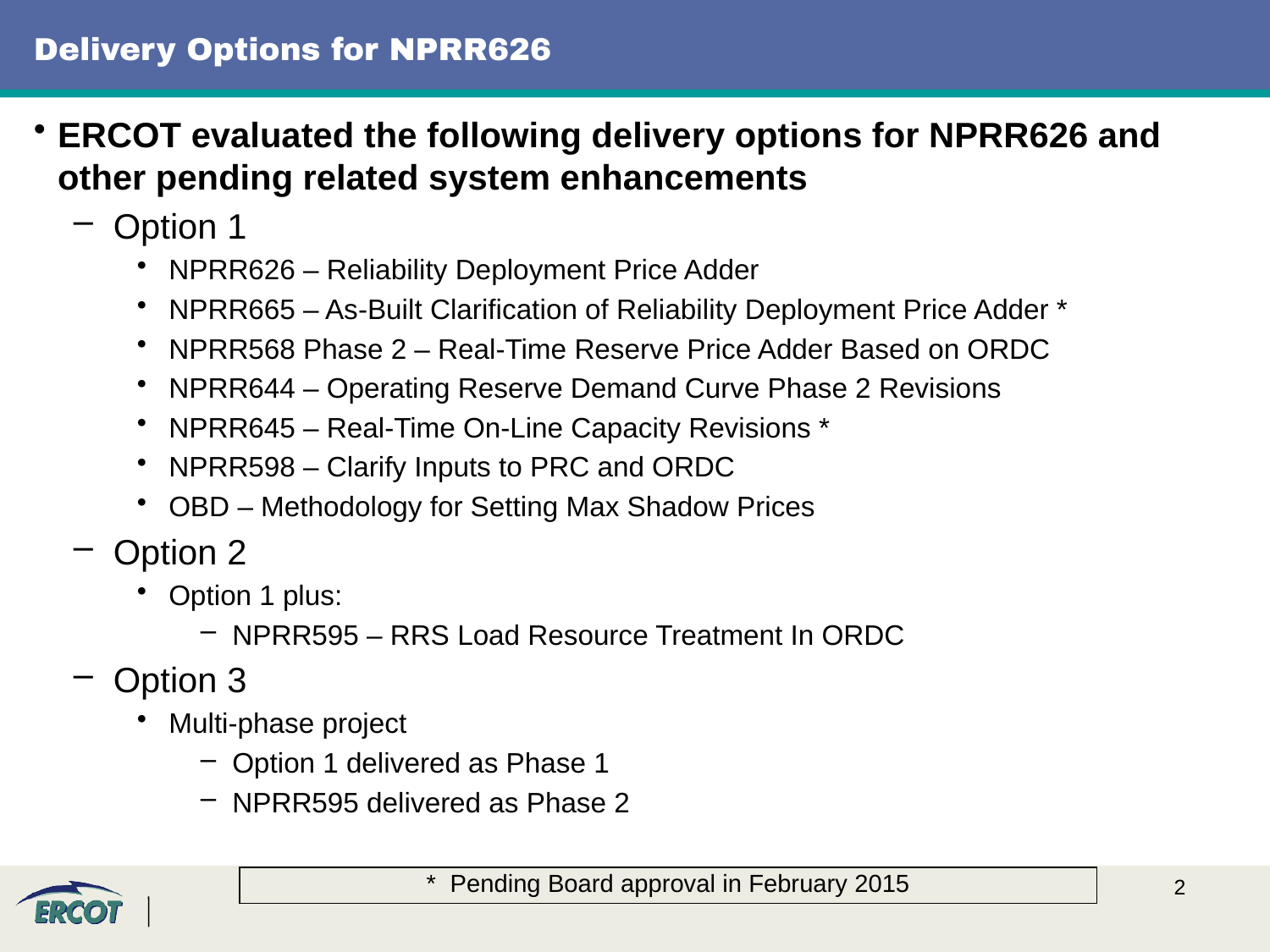

# Delivery Options for NPRR626
ERCOT evaluated the following delivery options for NPRR626 and other pending related system enhancements
Option 1
NPRR626 – Reliability Deployment Price Adder
NPRR665 – As-Built Clarification of Reliability Deployment Price Adder *
NPRR568 Phase 2 – Real-Time Reserve Price Adder Based on ORDC
NPRR644 – Operating Reserve Demand Curve Phase 2 Revisions
NPRR645 – Real-Time On-Line Capacity Revisions *
NPRR598 – Clarify Inputs to PRC and ORDC
OBD – Methodology for Setting Max Shadow Prices
Option 2
Option 1 plus:
NPRR595 – RRS Load Resource Treatment In ORDC
Option 3
Multi-phase project
Option 1 delivered as Phase 1
NPRR595 delivered as Phase 2
*  Pending Board approval in February 2015